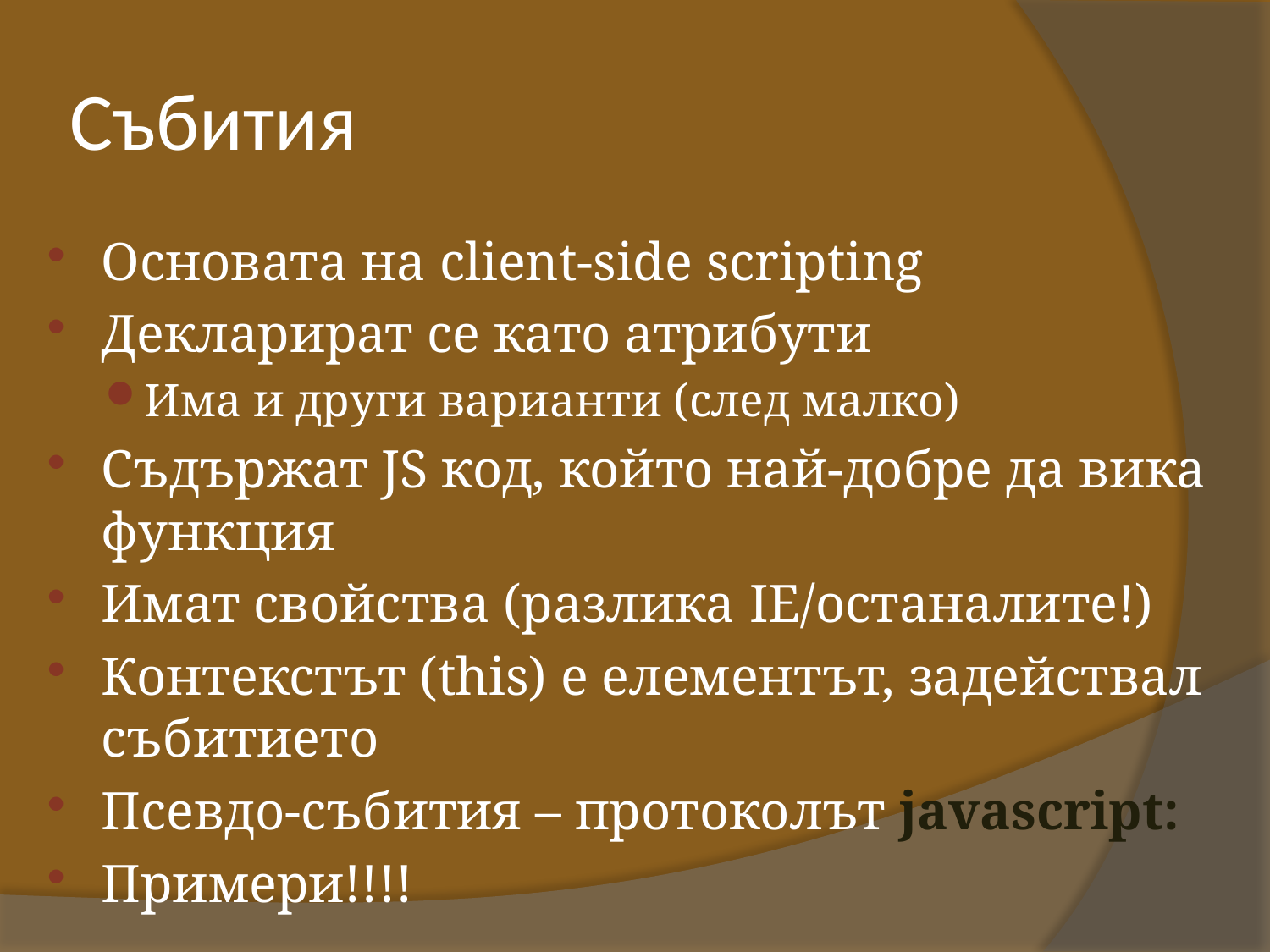

# Събития
Основата на client-side scripting
Декларират се като атрибути
Има и други варианти (след малко)
Съдържат JS код, който най-добре да вика функция
Имат свойства (разлика IE/останалите!)
Контекстът (this) е елементът, задействал събитието
Псевдо-събития – протоколът javascript:
Примери!!!!